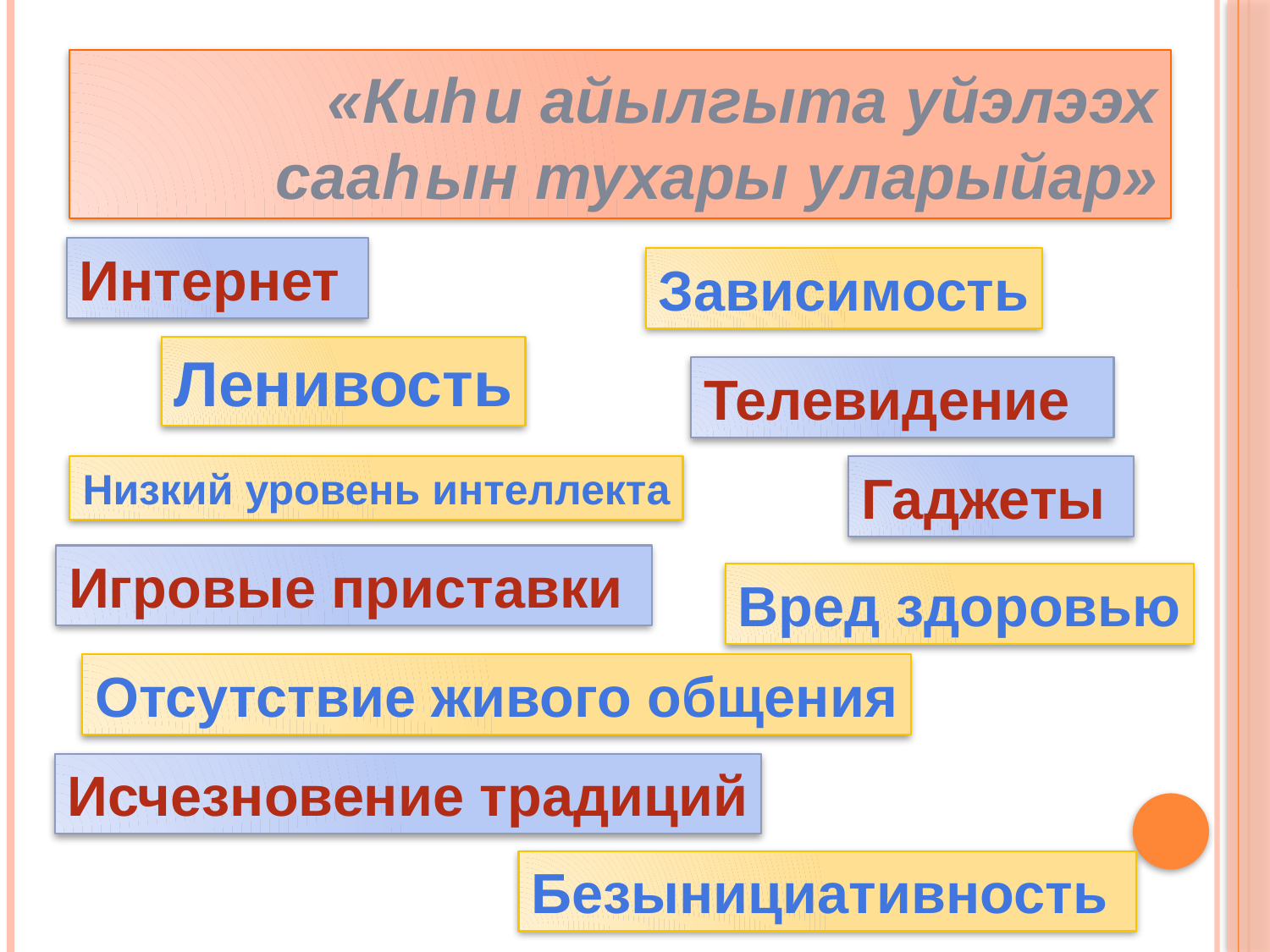

# «Киhи айылгыта уйэлээх сааhын тухары уларыйар»
Интернет
Зависимость
Ленивость
Телевидение
Низкий уровень интеллекта
Гаджеты
Игровые приставки
Вред здоровью
Отсутствие живого общения
Исчезновение традиций
Безынициативность